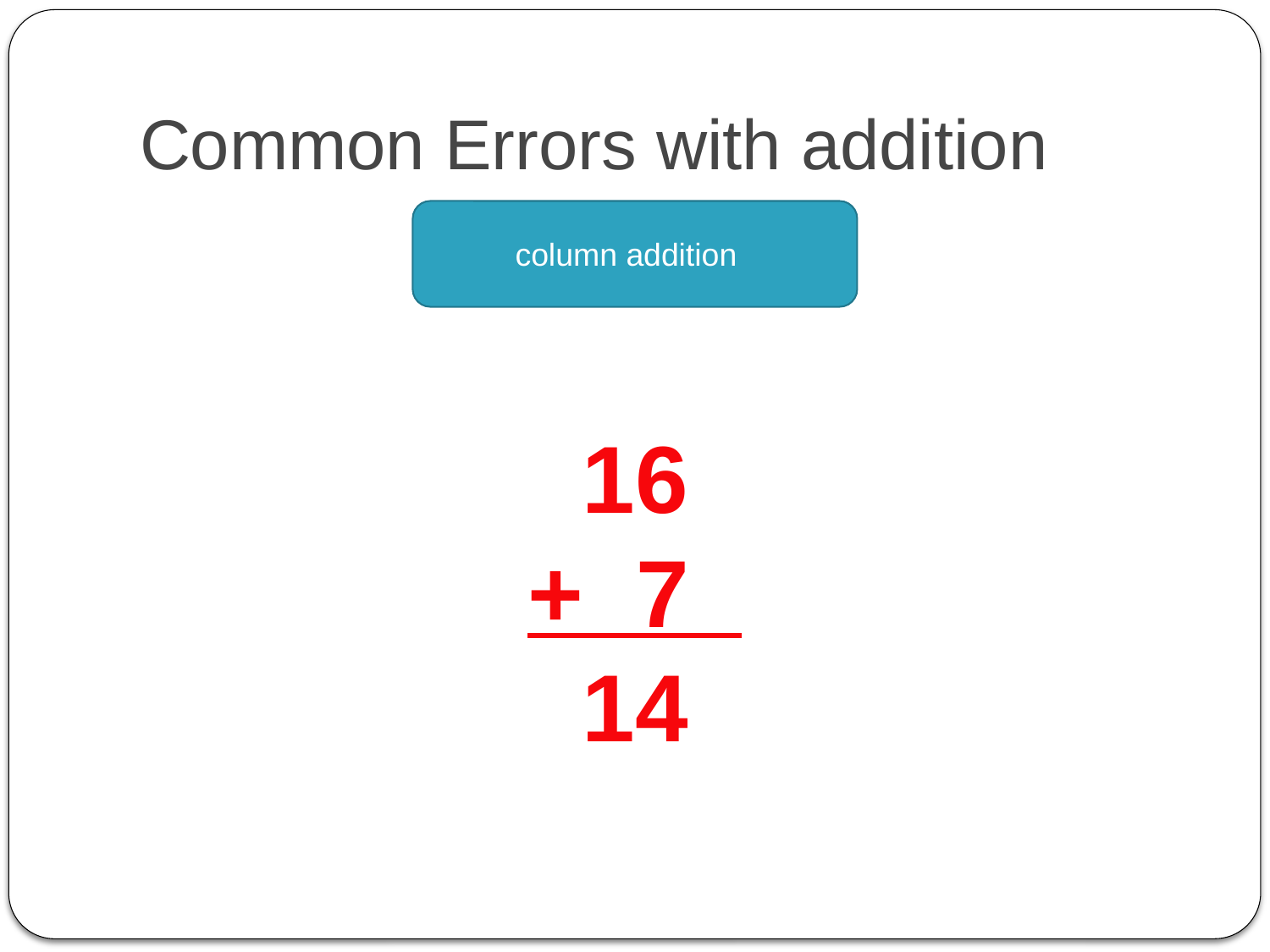

# Common Errors with addition
column addition
16
+  7
  14